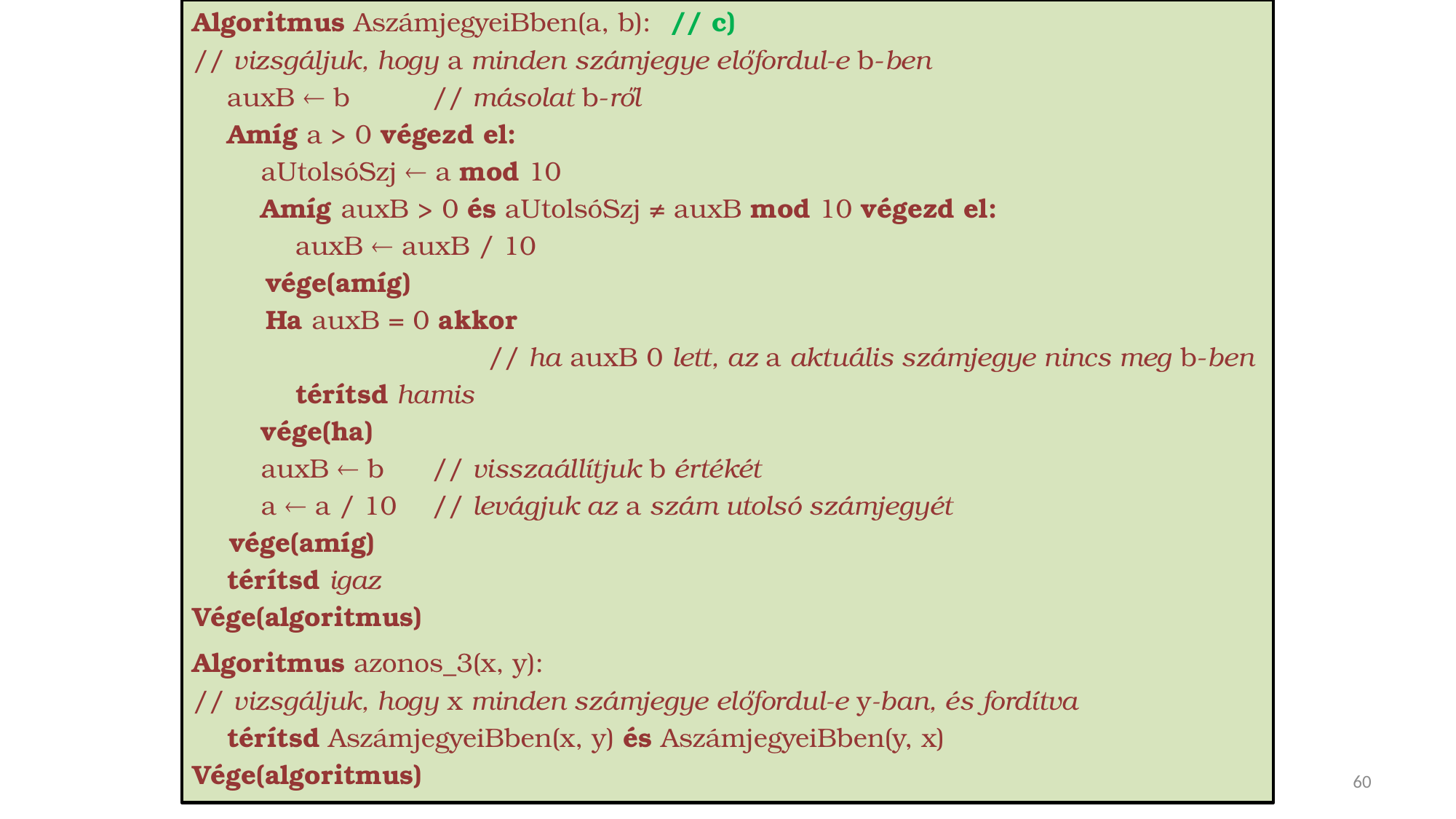

Algoritmus AszámjegyeiBben(a, b):			// c)
// vizsgáljuk, hogy a minden számjegye előfordul-e b-ben
    auxB ← b 						// másolat b-ről
    Amíg a > 0 végezd el:
        aUtolsóSzj ← a mod 10
        Amíg auxB > 0 és aUtolsóSzj ≠ auxB mod 10 végezd el:
            auxB ← auxB / 10
        vége(amíg)
        Ha auxB = 0 akkor
// ha auxB 0 lett, az a aktuális számjegye nincs meg b-ben
            térítsd hamis
        vége(ha)
        auxB ← b 				// visszaállítjuk b értékét
        a ← a / 10		// levágjuk az a szám utolsó számjegyét
    vége(amíg)
    térítsd igaz
Vége(algoritmus)

Algoritmus azonos_3(x, y):
// vizsgáljuk, hogy x minden számjegye előfordul-e y-ban, és fordítva
    térítsd AszámjegyeiBben(x, y) és AszámjegyeiBben(y, x)
Vége(algoritmus)
60